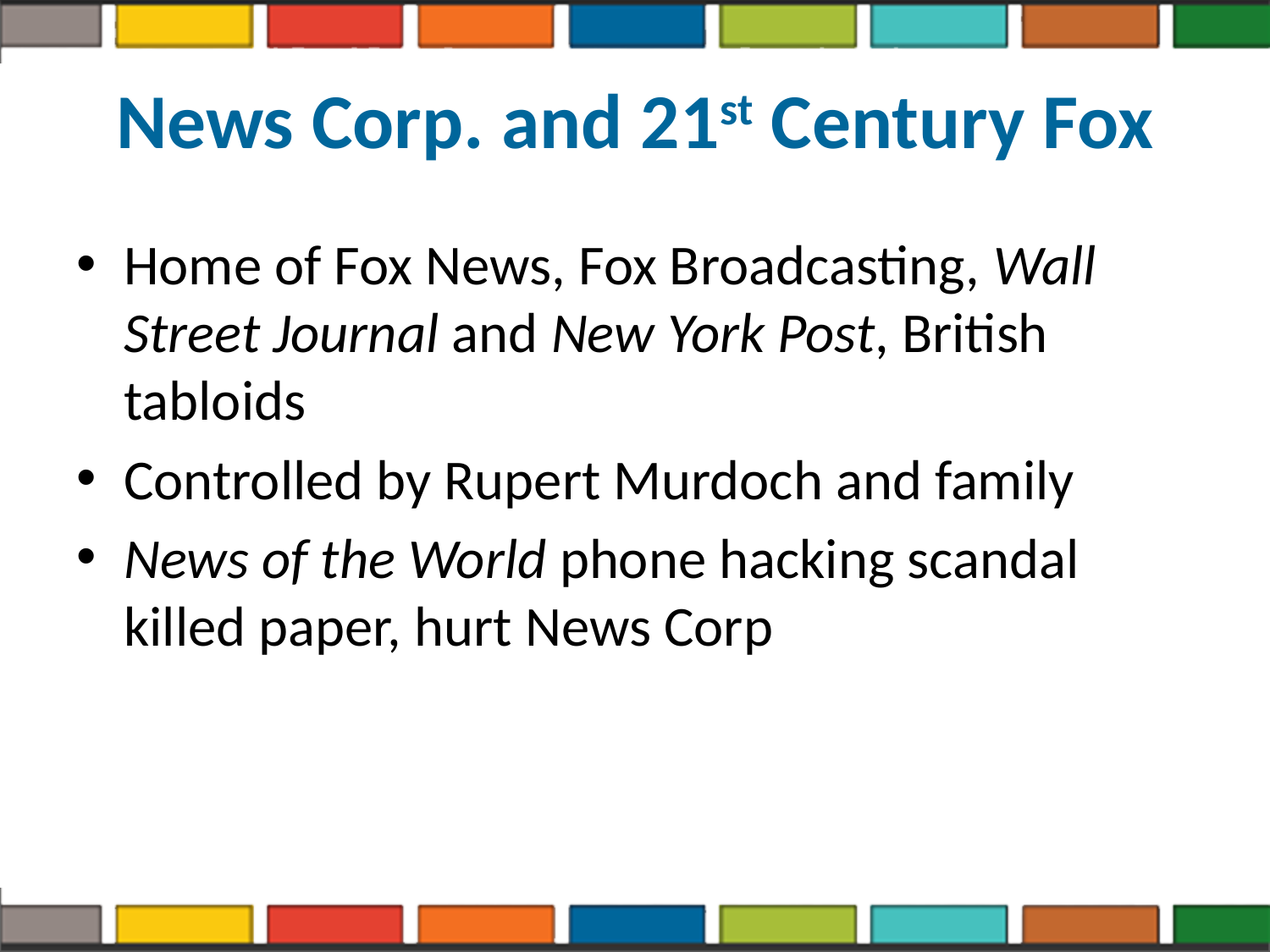

# News Corp. and 21st Century Fox
Home of Fox News, Fox Broadcasting, Wall Street Journal and New York Post, British tabloids
Controlled by Rupert Murdoch and family
News of the World phone hacking scandal killed paper, hurt News Corp